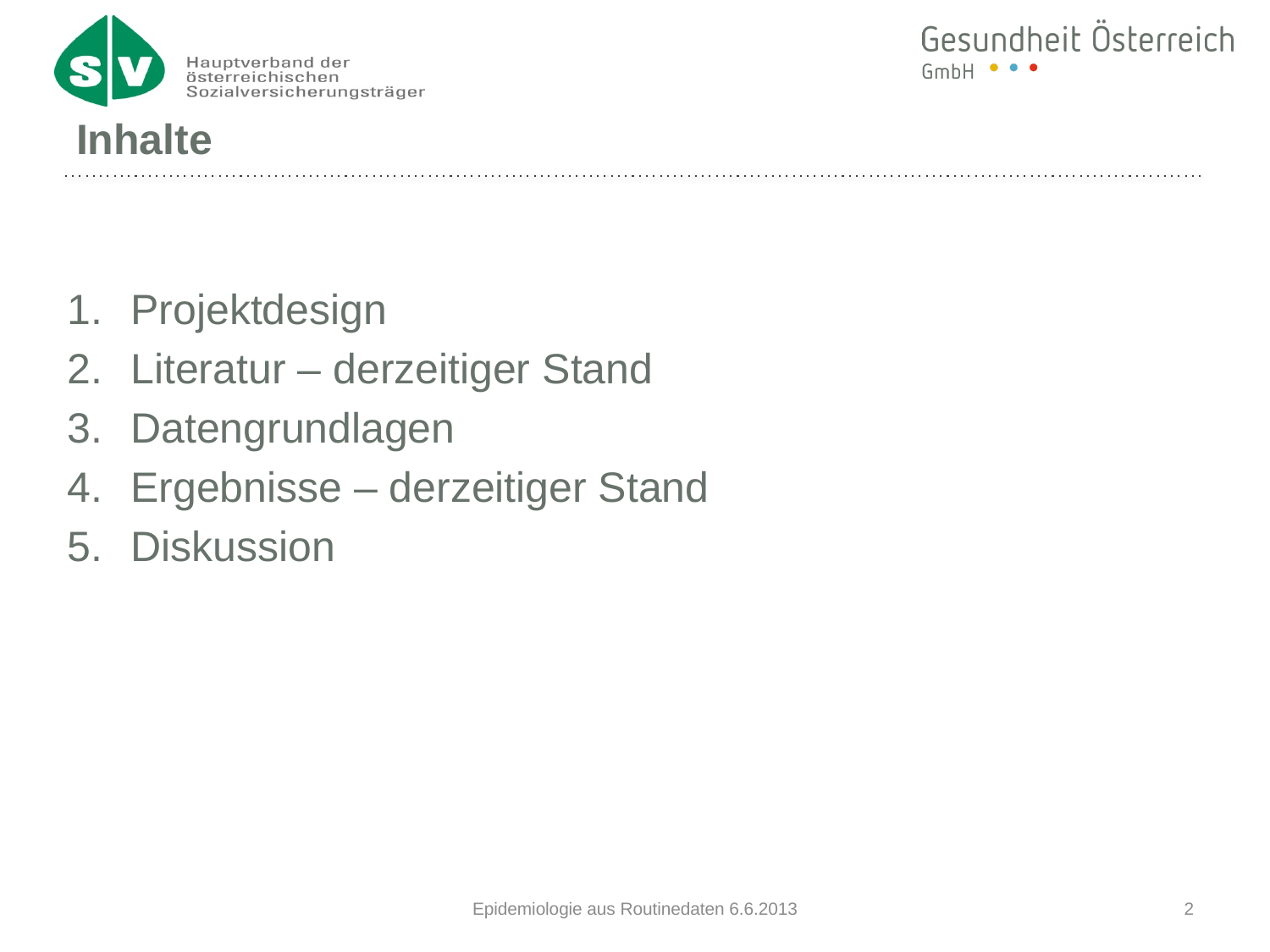

# Inhalte
Projektdesign
Literatur – derzeitiger Stand
Datengrundlagen
Ergebnisse – derzeitiger Stand
Diskussion
Epidemiologie aus Routinedaten 6.6.2013
2